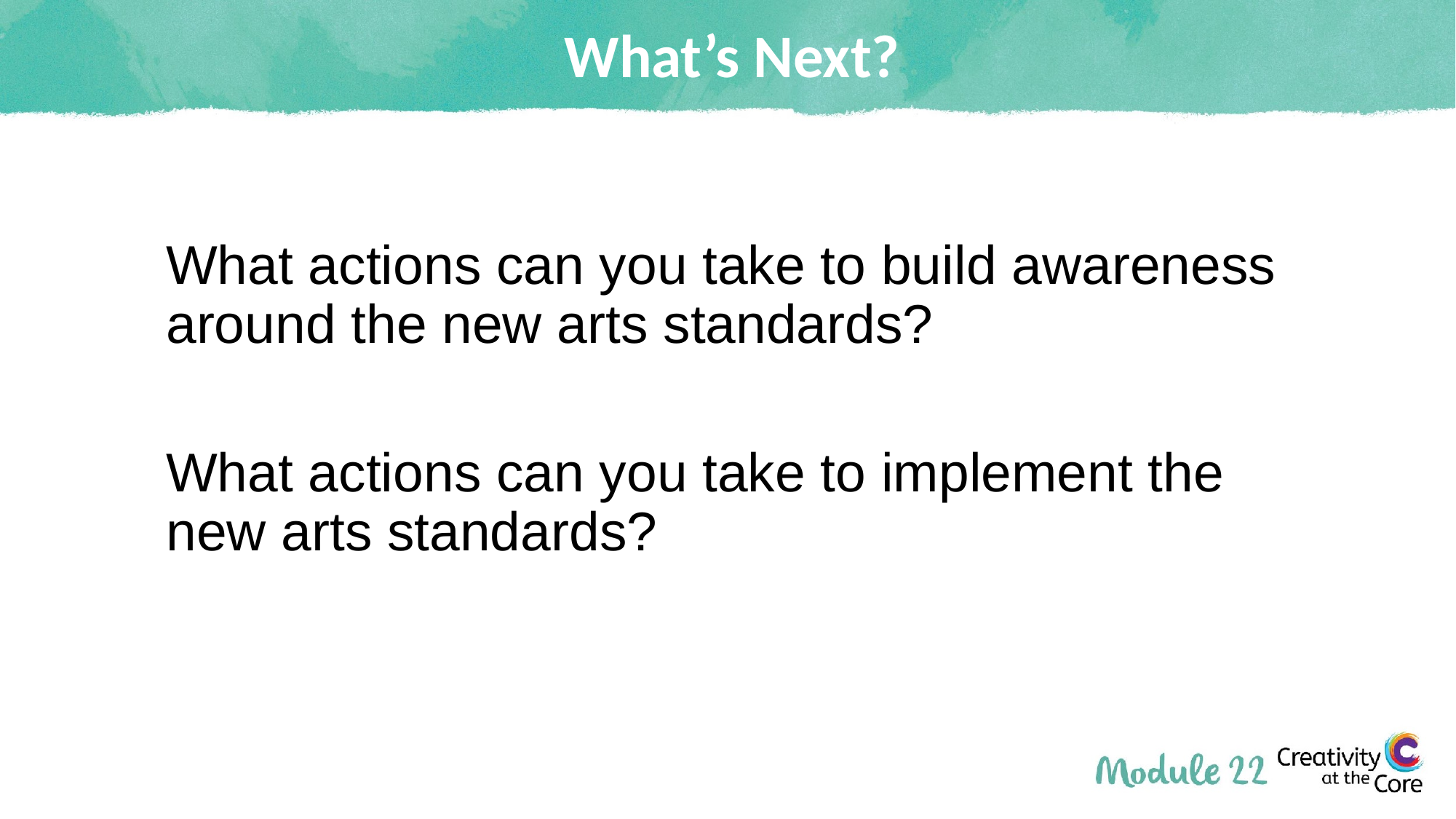

# What’s Next?

What actions can you take to build awareness around the new arts standards?

What actions can you take to implement the new arts standards?